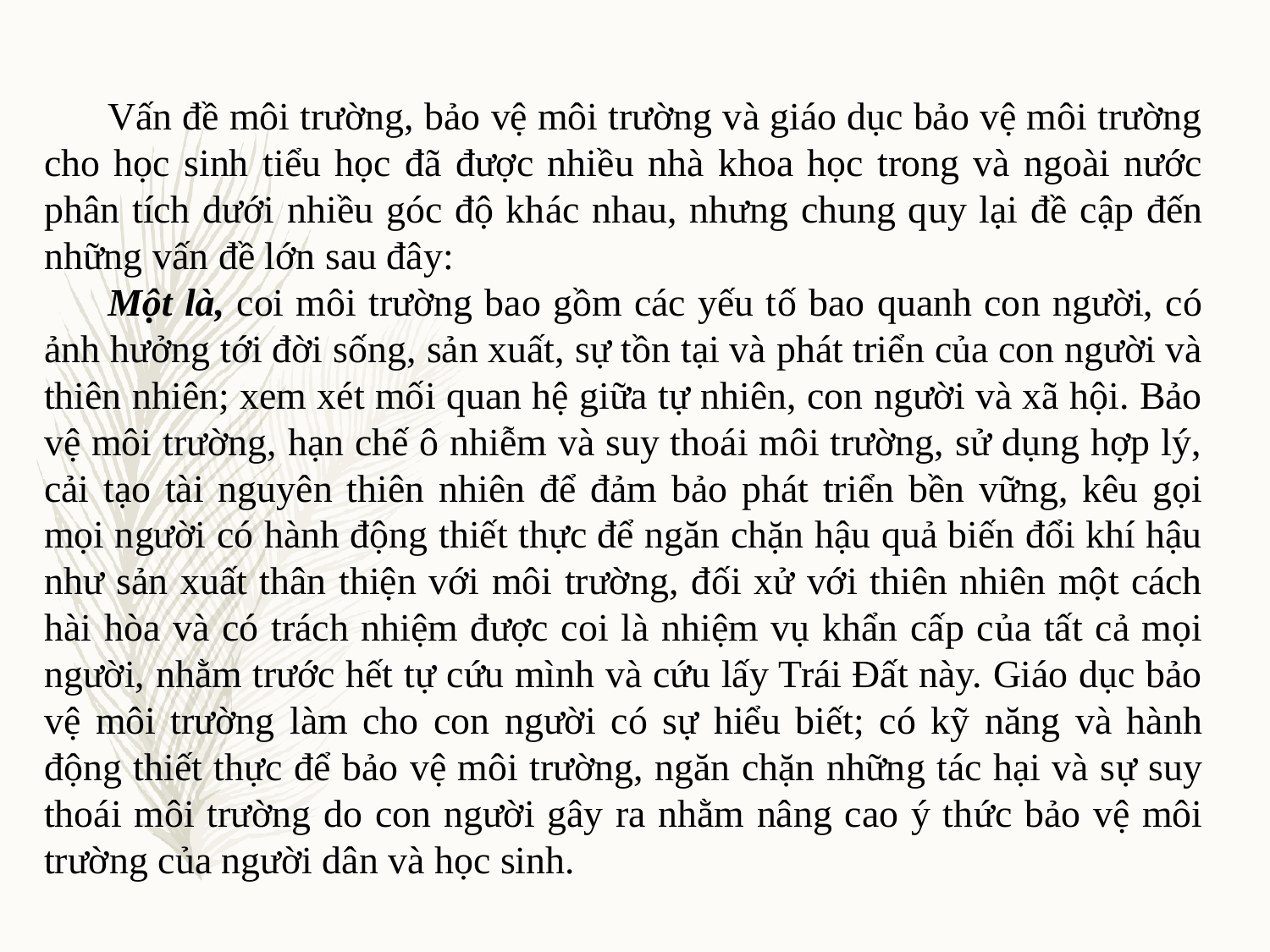

Vấn đề môi trường, bảo vệ môi trường và giáo dục bảo vệ môi trường cho học sinh tiểu học đã được nhiều nhà khoa học trong và ngoài nước phân tích dưới nhiều góc độ khác nhau, nhưng chung quy lại đề cập đến những vấn đề lớn sau đây:
Một là, coi môi trường bao gồm các yếu tố bao quanh con người, có ảnh hưởng tới đời sống, sản xuất, sự tồn tại và phát triển của con người và thiên nhiên; xem xét mối quan hệ giữa tự nhiên, con người và xã hội. Bảo vệ môi trường, hạn chế ô nhiễm và suy thoái môi trường, sử dụng hợp lý, cải tạo tài nguyên thiên nhiên để đảm bảo phát triển bền vững, kêu gọi mọi người có hành động thiết thực để ngăn chặn hậu quả biến đổi khí hậu như sản xuất thân thiện với môi trường, đối xử với thiên nhiên một cách hài hòa và có trách nhiệm được coi là nhiệm vụ khẩn cấp của tất cả mọi người, nhằm trước hết tự cứu mình và cứu lấy Trái Đất này. Giáo dục bảo vệ môi trường làm cho con người có sự hiểu biết; có kỹ năng và hành động thiết thực để bảo vệ môi trường, ngăn chặn những tác hại và sự suy thoái môi trường do con người gây ra nhằm nâng cao ý thức bảo vệ môi trường của người dân và học sinh.